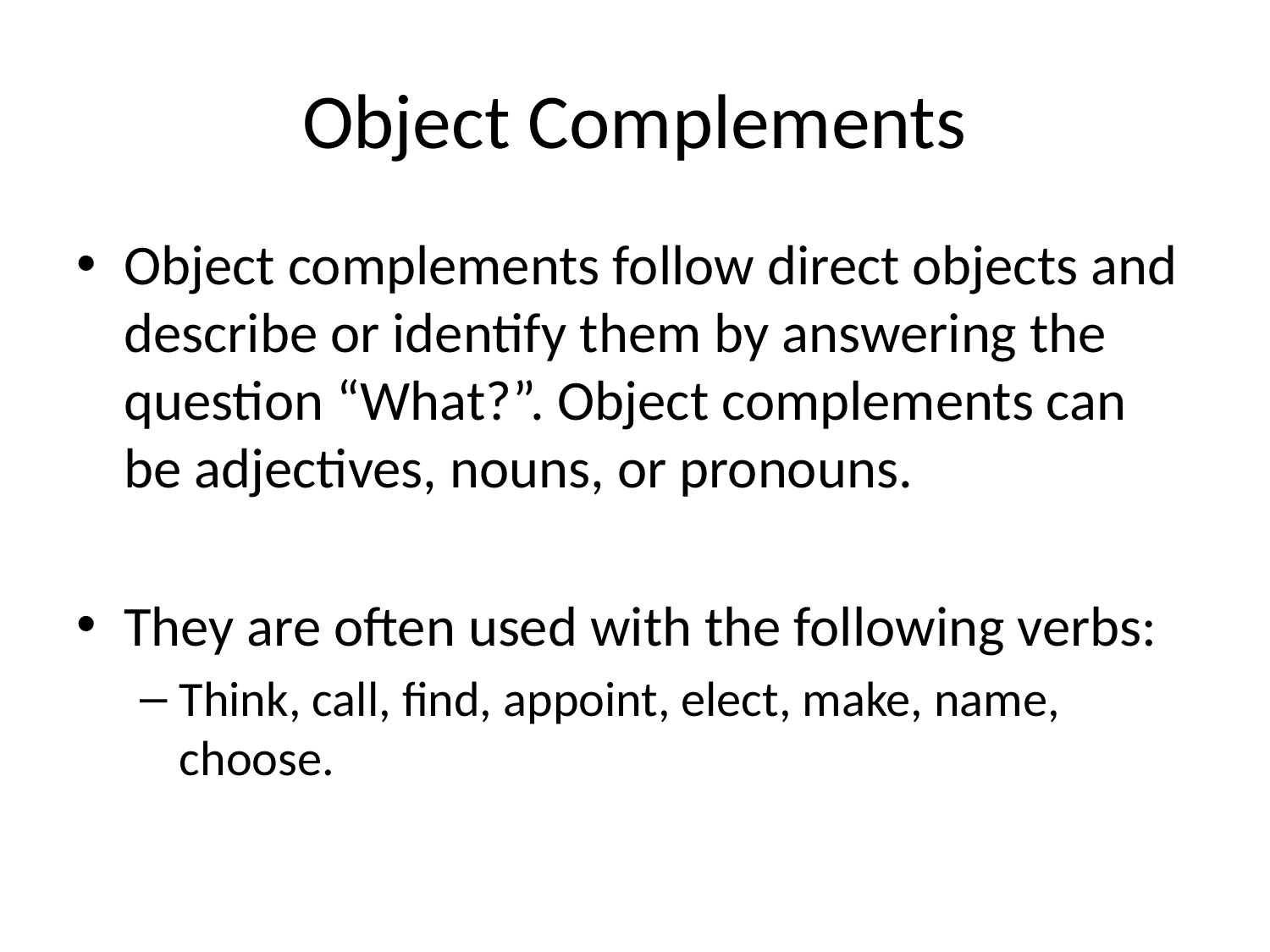

# Object Complements
Object complements follow direct objects and describe or identify them by answering the question “What?”. Object complements can be adjectives, nouns, or pronouns.

They are often used with the following verbs:
Think, call, find, appoint, elect, make, name, choose.